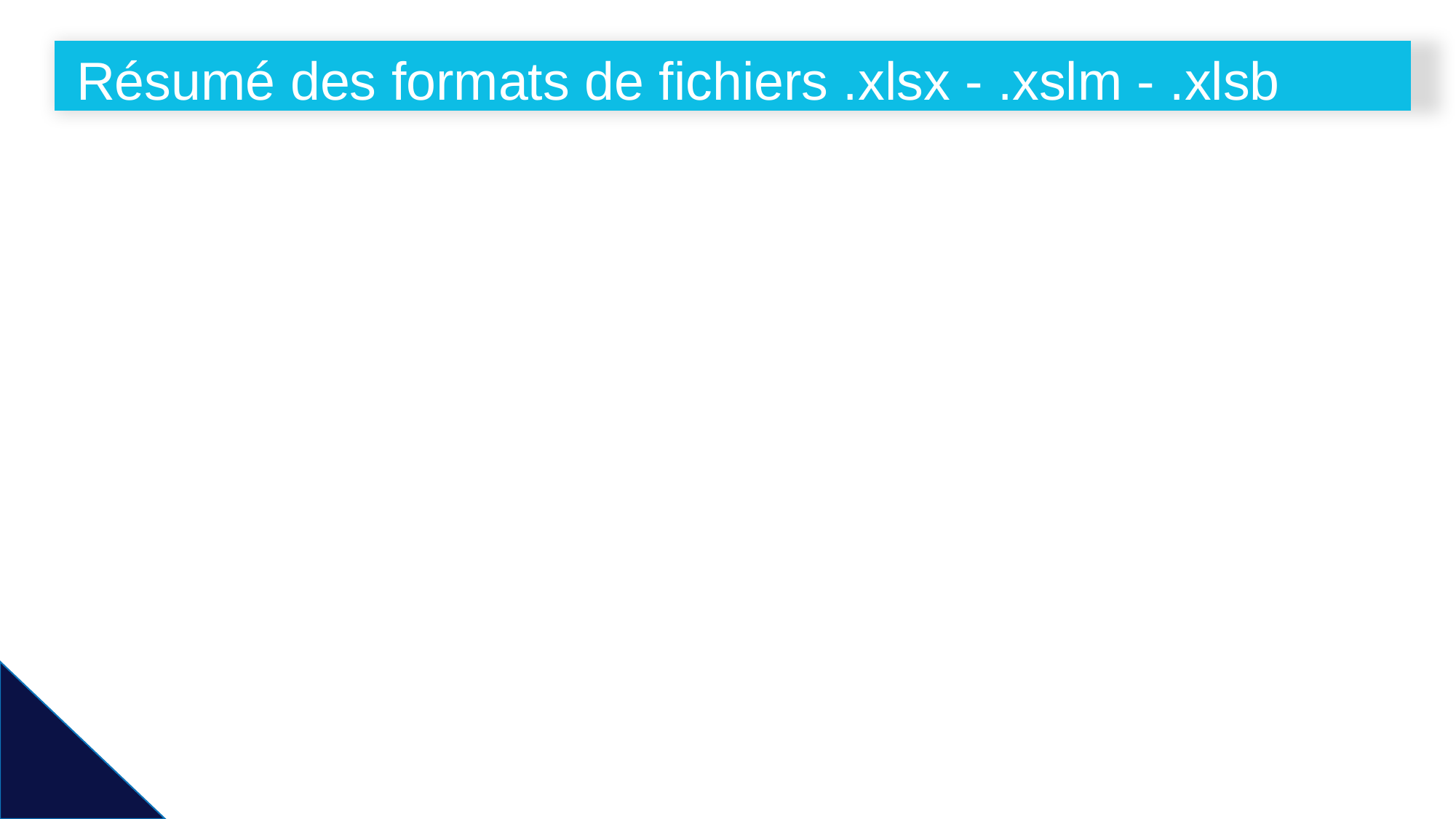

# Résumé des formats de fichiers .xlsx - .xslm - .xlsb